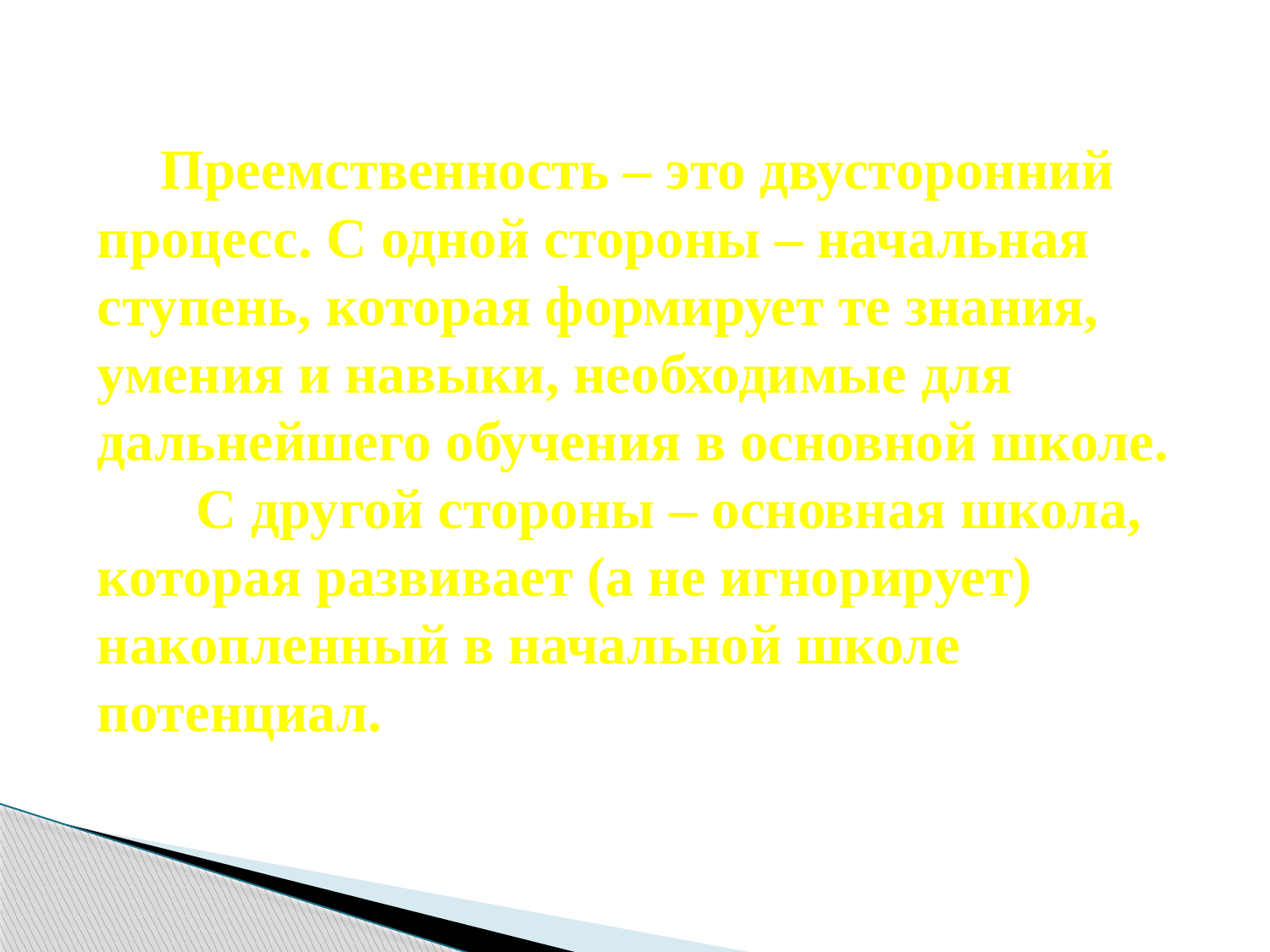

# Преемственность – это двусторонний процесс. С одной стороны – начальная ступень, которая формирует те знания, умения и навыки, необходимые для дальнейшего обучения в основной школе. С другой стороны – основная школа, которая развивает (а не игнорирует) накопленный в начальной школе потенциал.